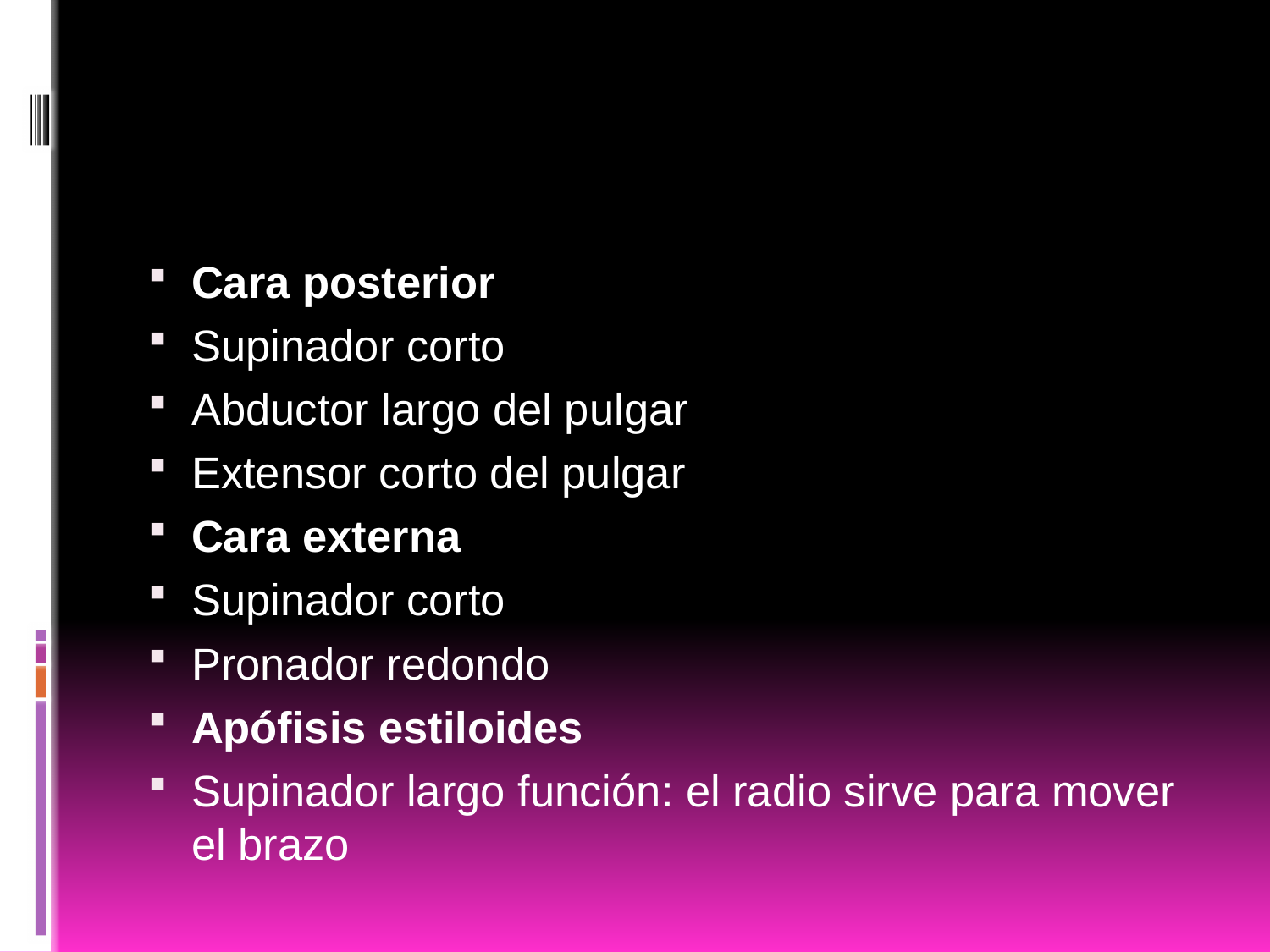

#
Cara posterior
Supinador corto
Abductor largo del pulgar
Extensor corto del pulgar
Cara externa
Supinador corto
Pronador redondo
Apófisis estiloides
Supinador largo función: el radio sirve para mover el brazo